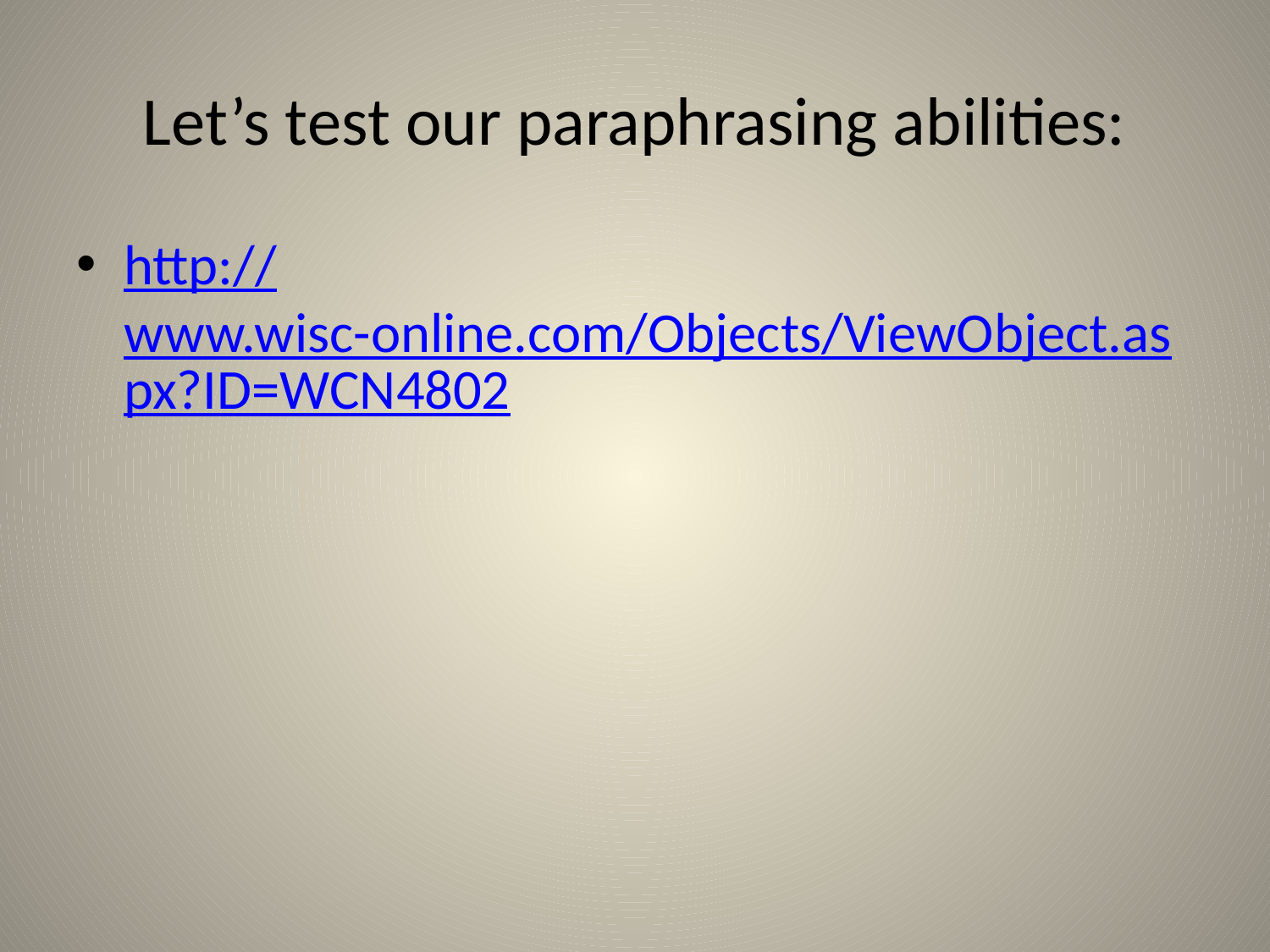

# Let’s test our paraphrasing abilities:
http://www.wisc-online.com/Objects/ViewObject.aspx?ID=WCN4802